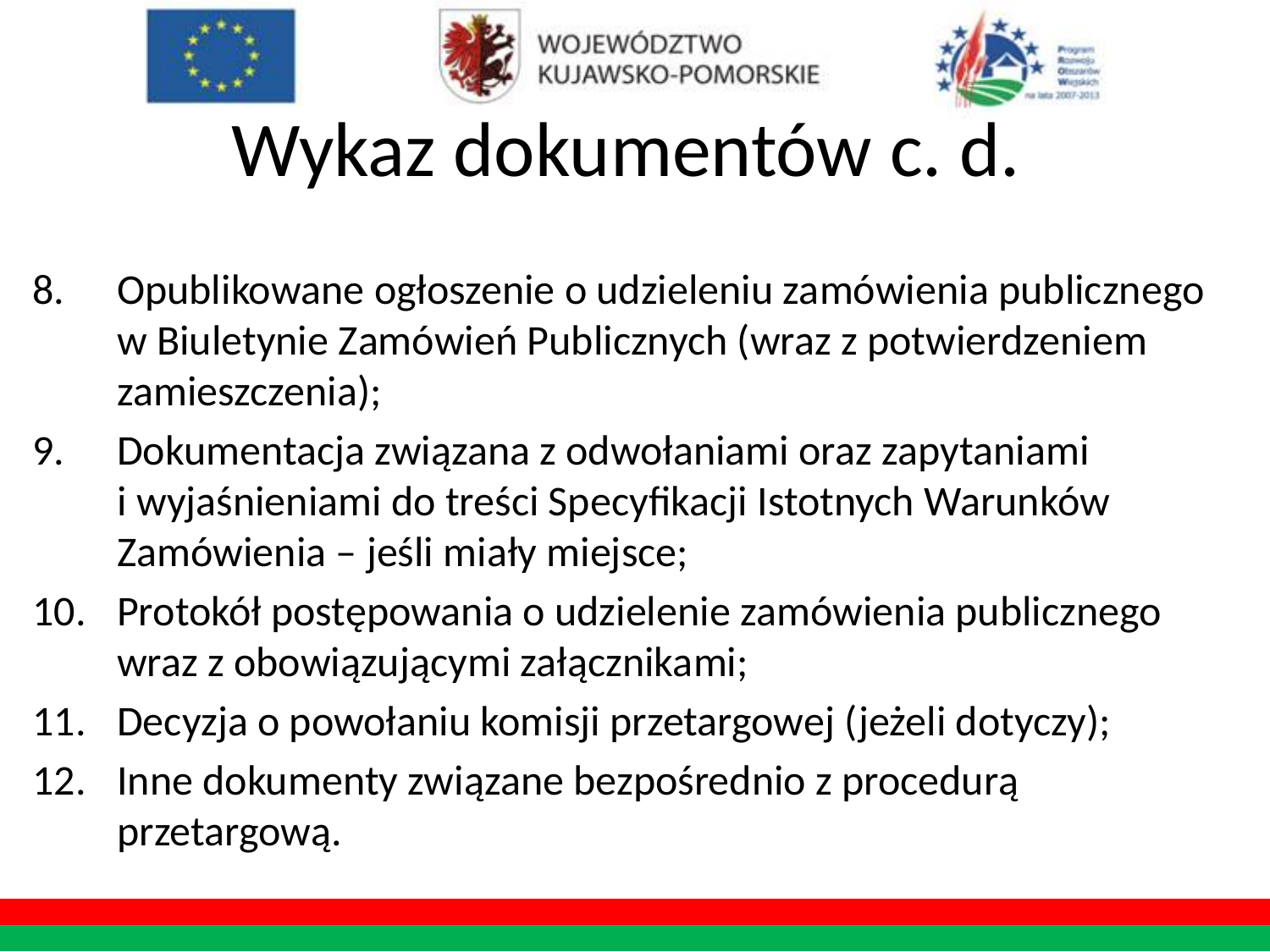

# Wykaz dokumentów c. d.

Opublikowane ogłoszenie o udzieleniu zamówienia publicznego w Biuletynie Zamówień Publicznych (wraz z potwierdzeniem zamieszczenia);
Dokumentacja związana z odwołaniami oraz zapytaniami
i wyjaśnieniami do treści Specyfikacji Istotnych Warunków Zamówienia – jeśli miały miejsce;
Protokół postępowania o udzielenie zamówienia publicznego wraz z obowiązującymi załącznikami;
Decyzja o powołaniu komisji przetargowej (jeżeli dotyczy);
Inne dokumenty związane bezpośrednio z procedurą przetargową.